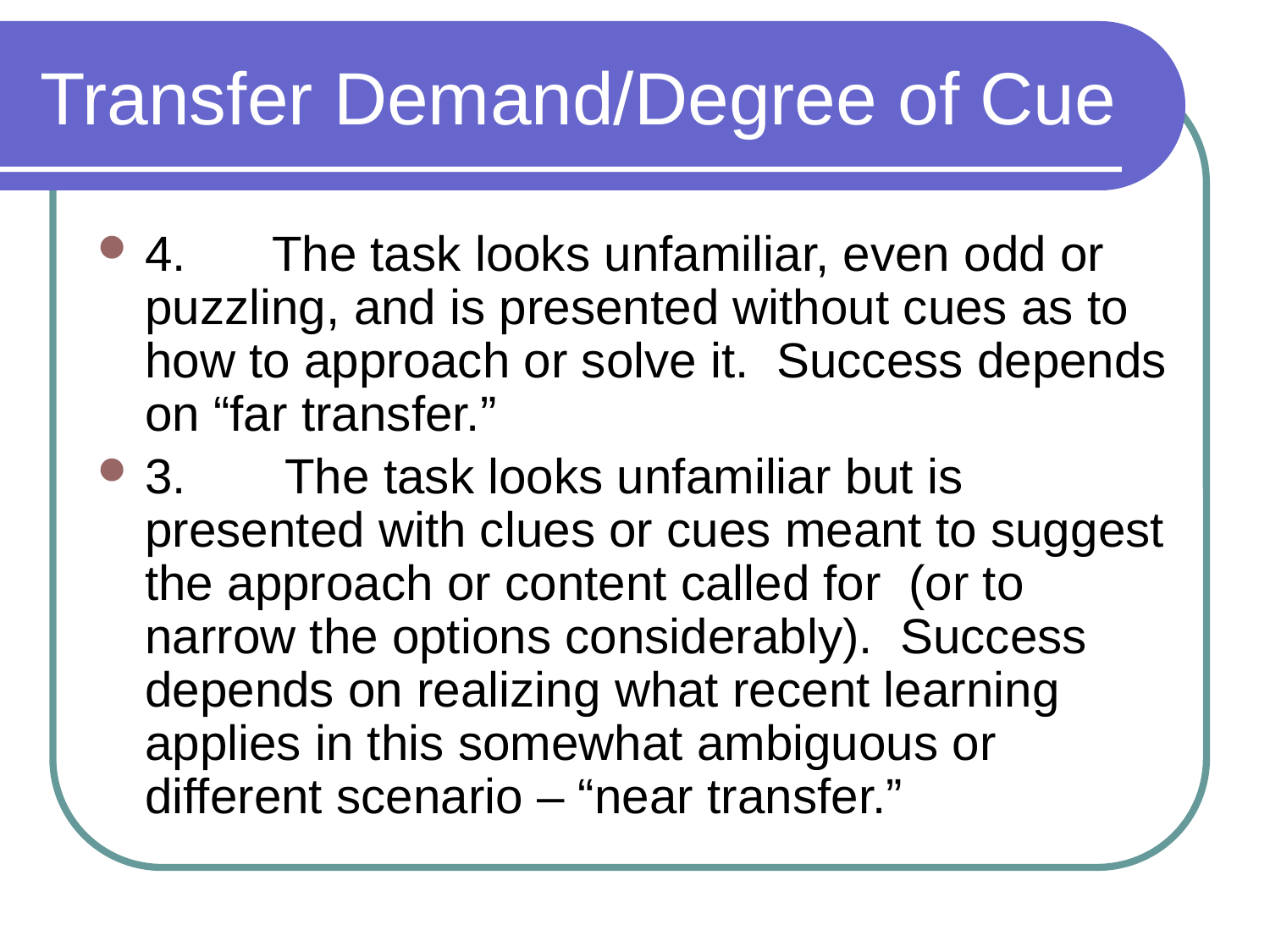

# Transfer Demand/Degree of Cue
4.	The task looks unfamiliar, even odd or puzzling, and is presented without cues as to how to approach or solve it.  Success depends on “far transfer.”
3.	 The task looks unfamiliar but is presented with clues or cues meant to suggest the approach or content called for  (or to narrow the options considerably).  Success depends on realizing what recent learning applies in this somewhat ambiguous or different scenario – “near transfer.”